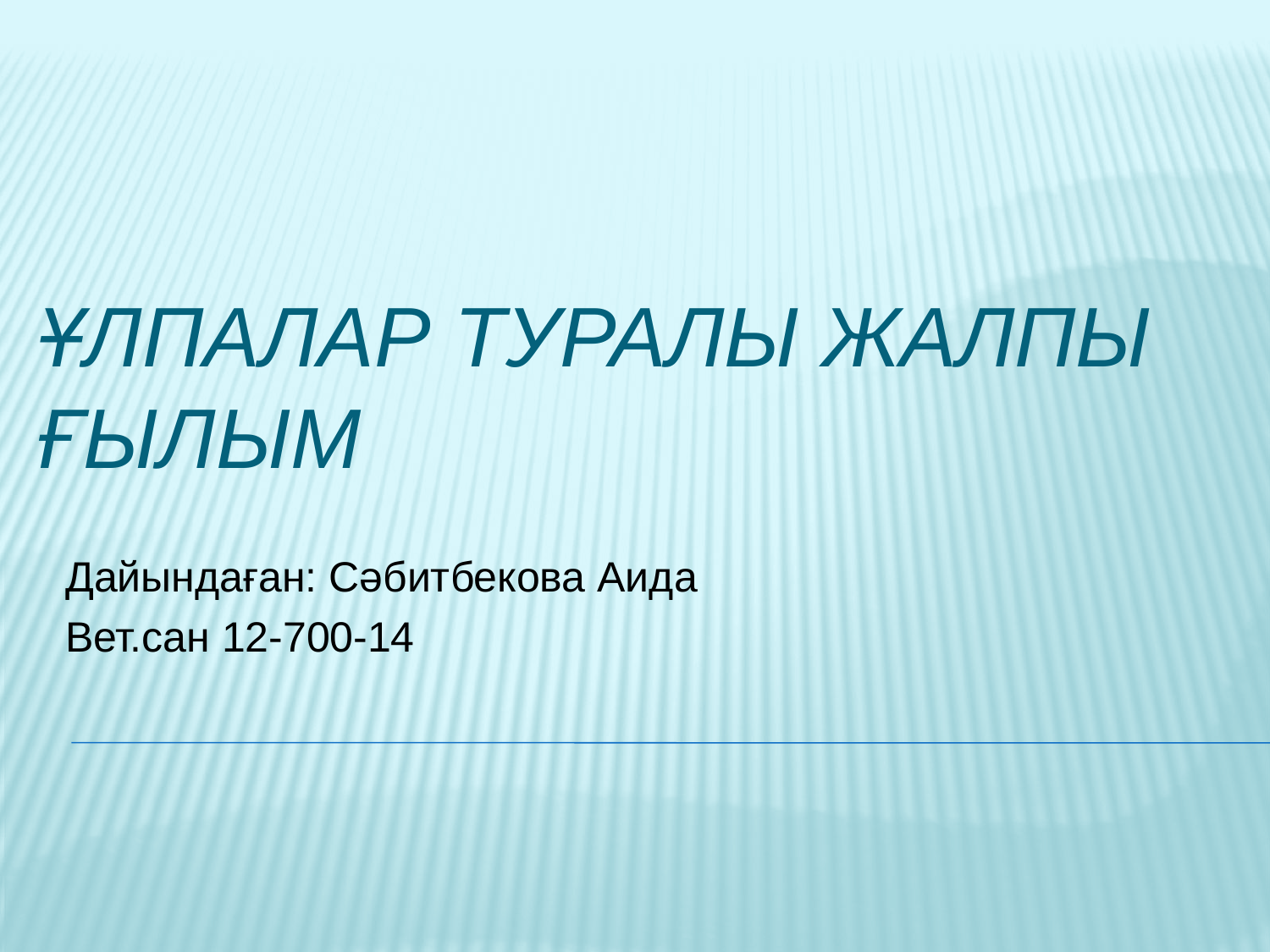

# Ұлпалар туралы жалпы ғылым
Дайындаған: Сәбитбекова Аида
Вет.сан 12-700-14